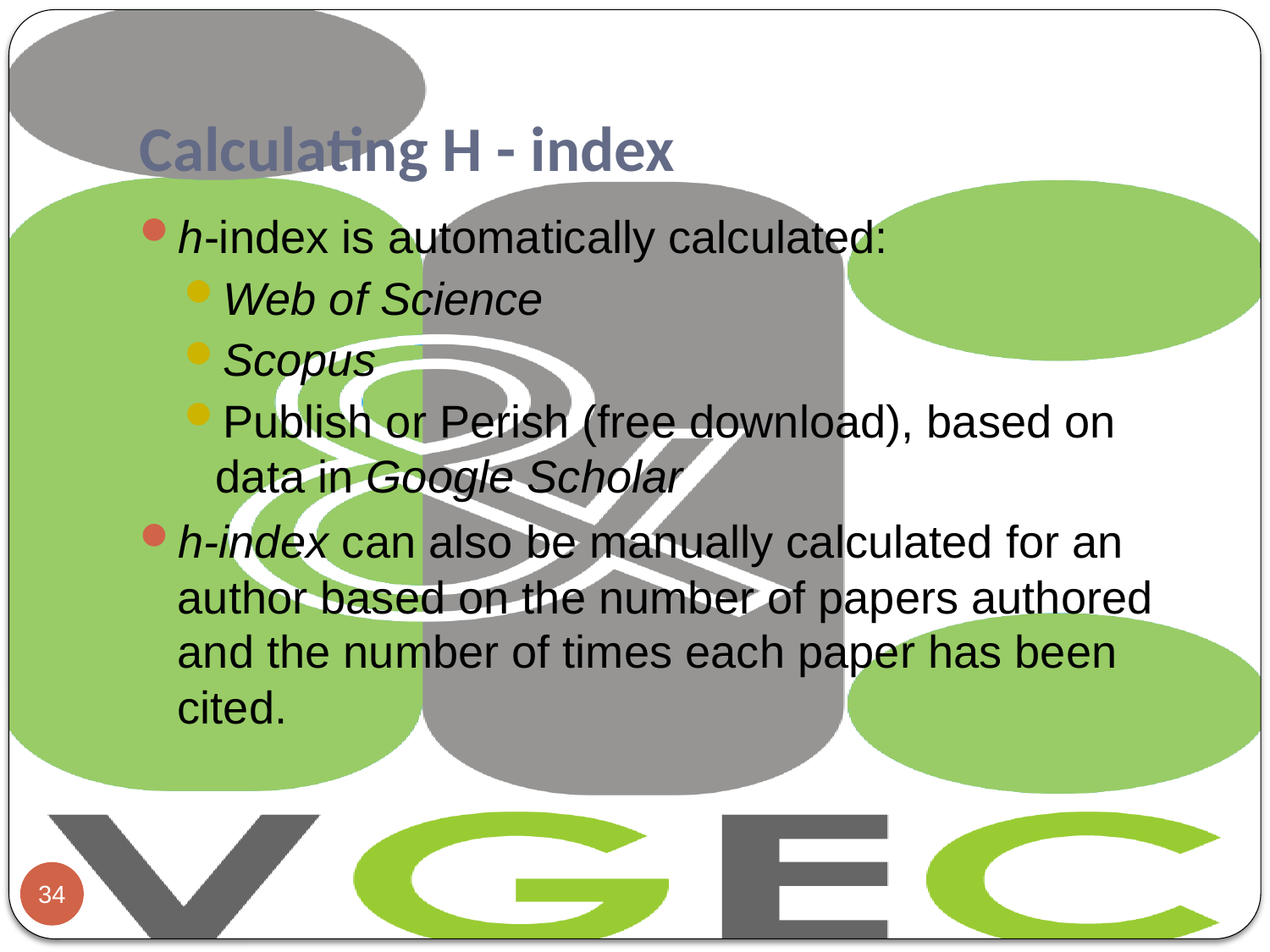

# Calculating H - index
h-index is automatically calculated:
Web of Science
Scopus
Publish or Perish (free download), based on data in Google Scholar
h-index can also be manually calculated for an author based on the number of papers authored and the number of times each paper has been cited.
34